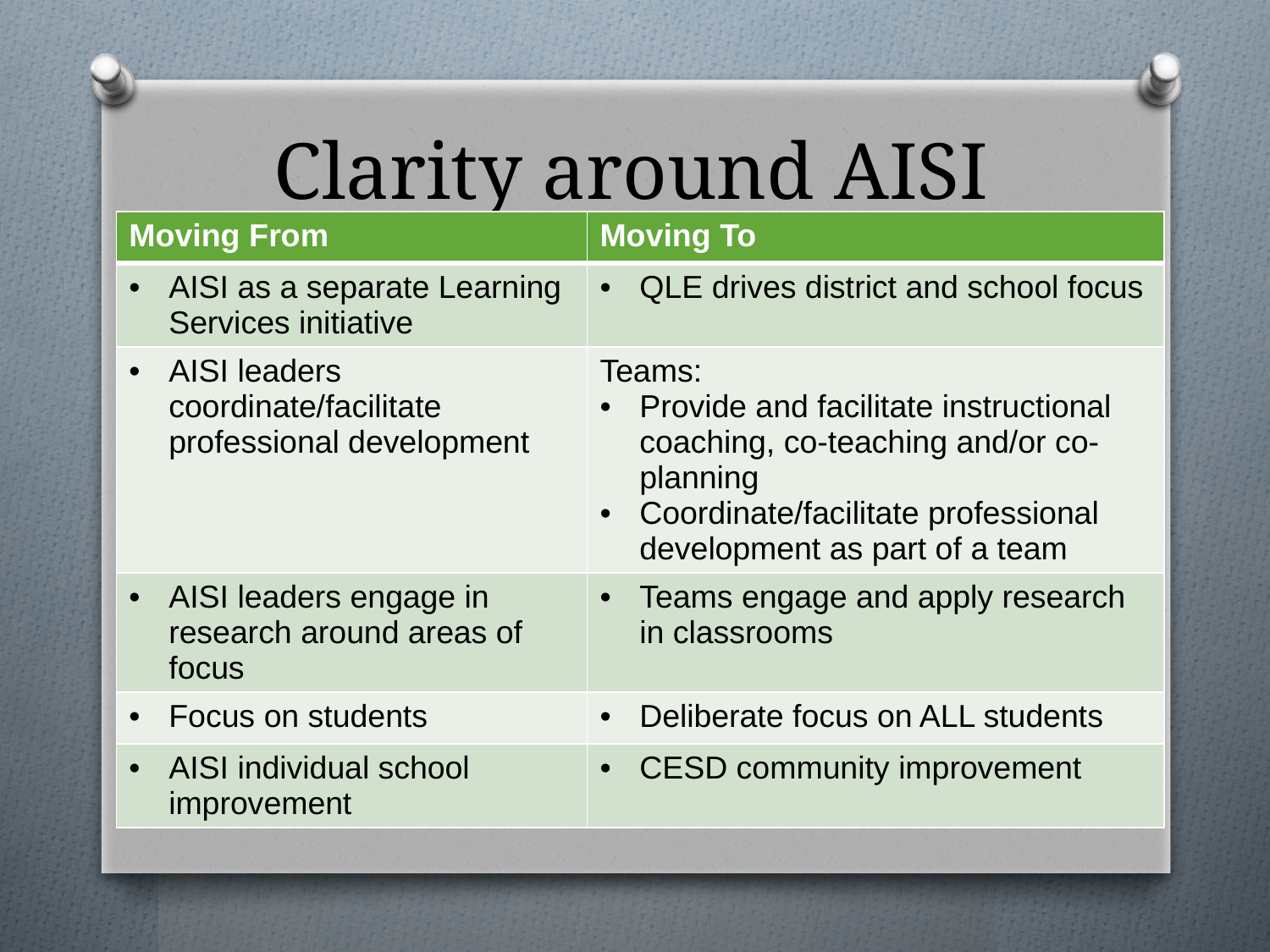

# Clarity around AISI
| Moving From | Moving To |
| --- | --- |
| AISI as a separate Learning Services initiative | QLE drives district and school focus |
| AISI leaders coordinate/facilitate professional development | Teams: Provide and facilitate instructional coaching, co-teaching and/or co-planning Coordinate/facilitate professional development as part of a team |
| AISI leaders engage in research around areas of focus | Teams engage and apply research in classrooms |
| Focus on students | Deliberate focus on ALL students |
| AISI individual school improvement | CESD community improvement |